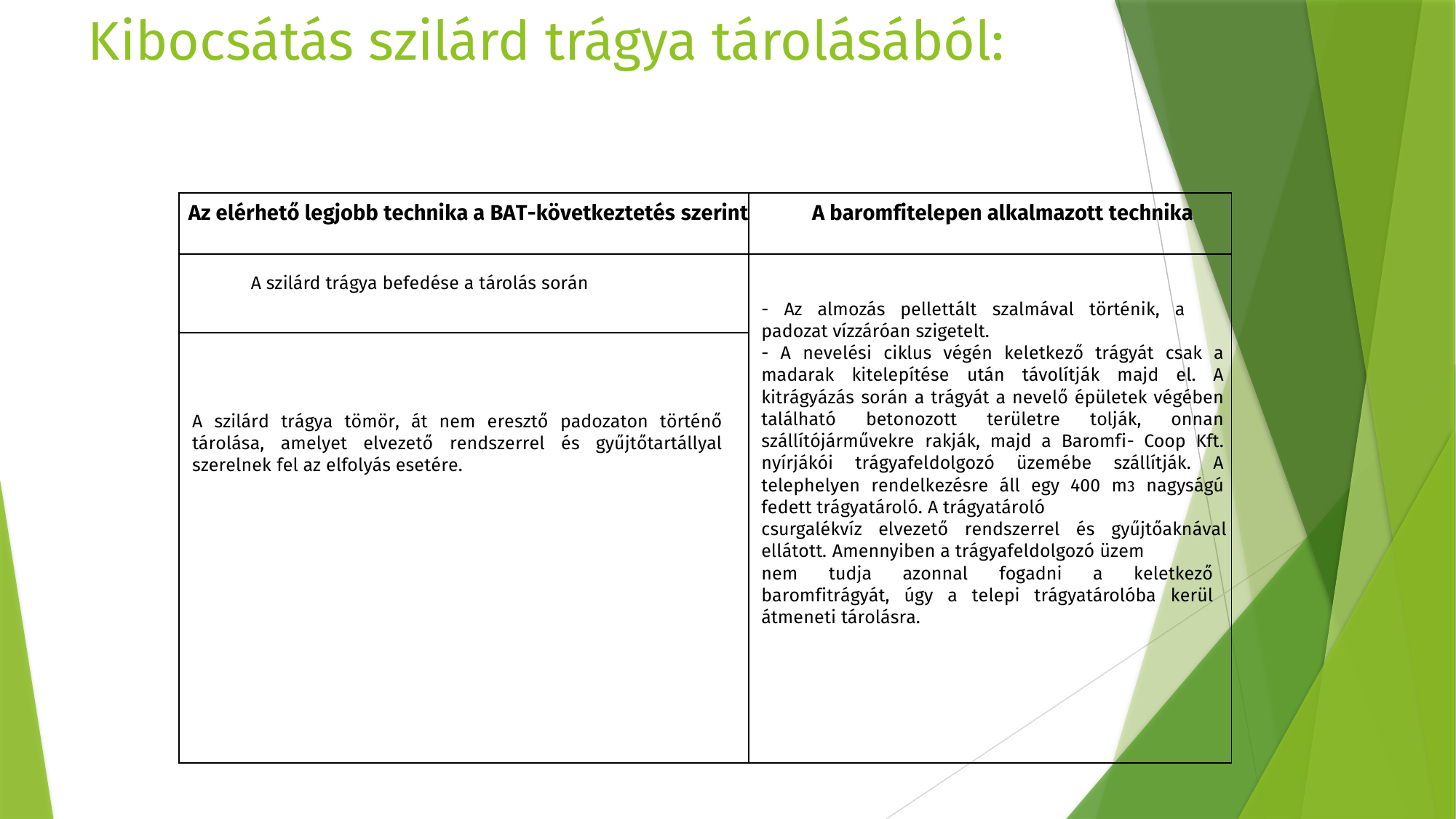

# Kibocsátás szilárd trágya tárolásából:
| Az elérhető legjobb technika a BAT-következtetés szerint | A baromfitelepen alkalmazott technika |
| --- | --- |
| A szilárd trágya befedése a tárolás során | - Az almozás pellettált szalmával történik, a padozat vízzáróan szigetelt. - A nevelési ciklus végén keletkező trágyát csak a madarak kitelepítése után távolítják majd el. A kitrágyázás során a trágyát a nevelő épületek végében található betonozott területre tolják, onnan szállítójárművekre rakják, majd a Baromfi- Coop Kft. nyírjákói trágyafeldolgozó üzemébe szállítják. A telephelyen rendelkezésre áll egy 400 m3 nagyságú fedett trágyatároló. A trágyatároló csurgalékvíz elvezető rendszerrel és gyűjtőaknával ellátott. Amennyiben a trágyafeldolgozó üzem nem tudja azonnal fogadni a keletkező baromfitrágyát, úgy a telepi trágyatárolóba kerül átmeneti tárolásra. |
| A szilárd trágya tömör, át nem eresztő padozaton történő tárolása, amelyet elvezető rendszerrel és gyűjtőtartállyal szerelnek fel az elfolyás esetére. |  |